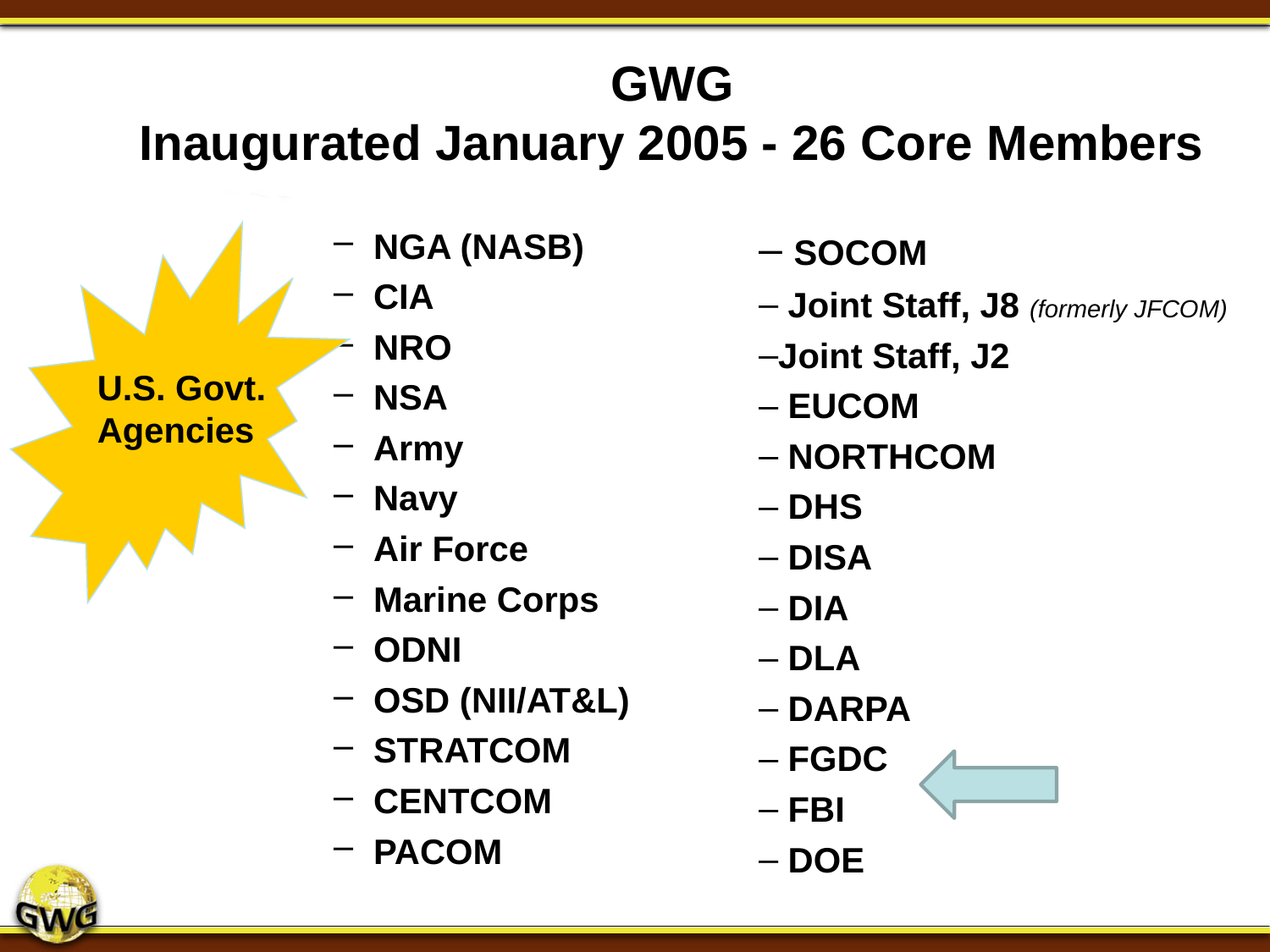

# GWG Inaugurated January 2005 - 26 Core Members

NGA (NASB)
CIA
NRO
NSA
Army
Navy
Air Force
Marine Corps
ODNI
OSD (NII/AT&L)
STRATCOM
CENTCOM
PACOM

 SOCOM
 Joint Staff, J8 (formerly JFCOM)
Joint Staff, J2
 EUCOM
 NORTHCOM
 DHS
 DISA
 DIA
 DLA
 DARPA
 FGDC
 FBI
 DOE
U.S. Govt. Agencies